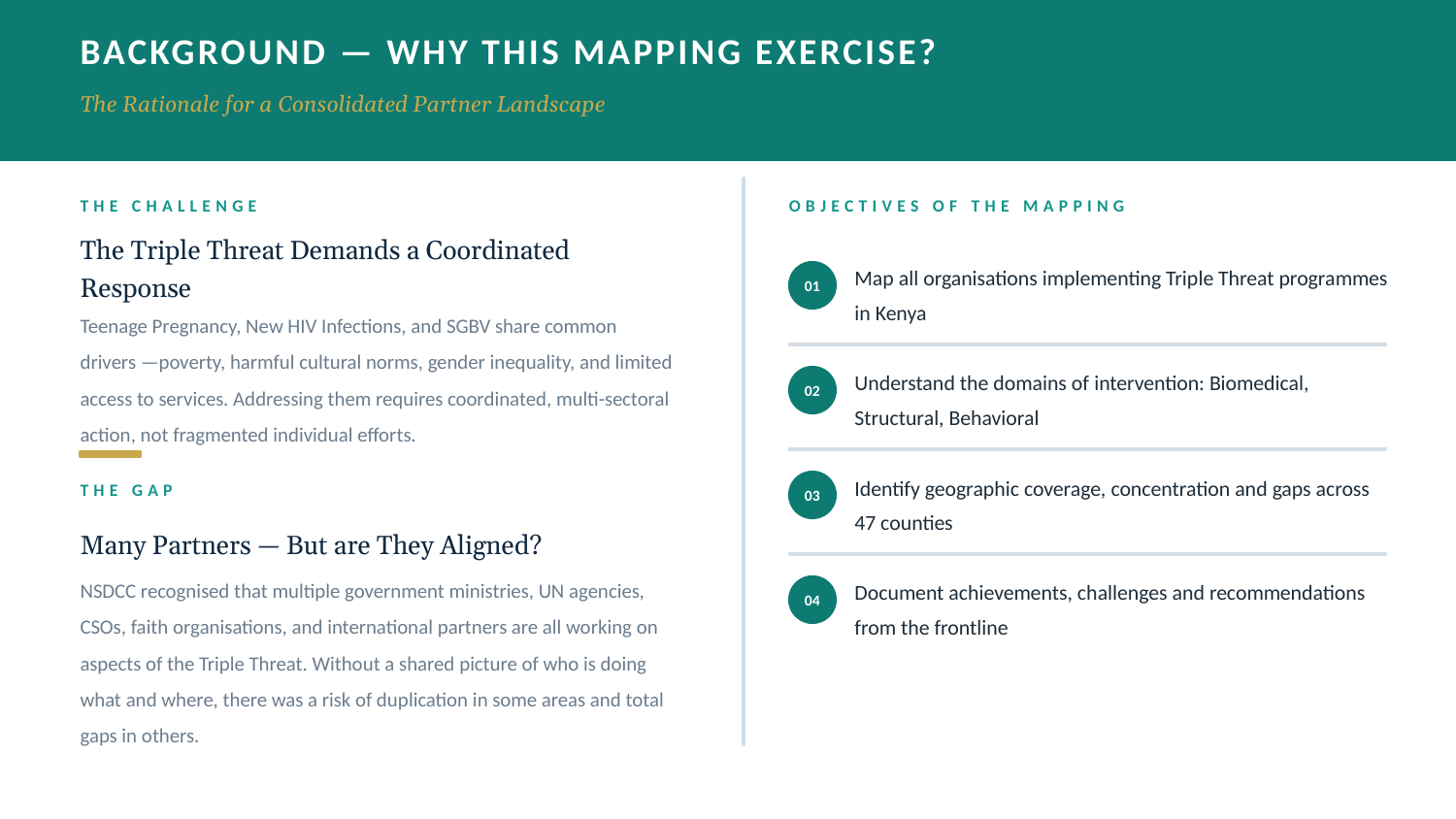

BACKGROUND — WHY THIS MAPPING EXERCISE?
The Rationale for a Consolidated Partner Landscape

THE CHALLENGE
OBJECTIVES OF THE MAPPING
The Triple Threat Demands a Coordinated Response
Map all organisations implementing Triple Threat programmes in Kenya

01
Teenage Pregnancy, New HIV Infections, and SGBV share common drivers —poverty, harmful cultural norms, gender inequality, and limited access to services. Addressing them requires coordinated, multi-sectoral action, not fragmented individual efforts.

Understand the domains of intervention: Biomedical, Structural, Behavioral

02

Identify geographic coverage, concentration and gaps across 47 counties

03
THE GAP
Many Partners — But are They Aligned?

Document achievements, challenges and recommendations from the frontline
NSDCC recognised that multiple government ministries, UN agencies, CSOs, faith organisations, and international partners are all working on aspects of the Triple Threat. Without a shared picture of who is doing what and where, there was a risk of duplication in some areas and total gaps in others.

04
3 / 13